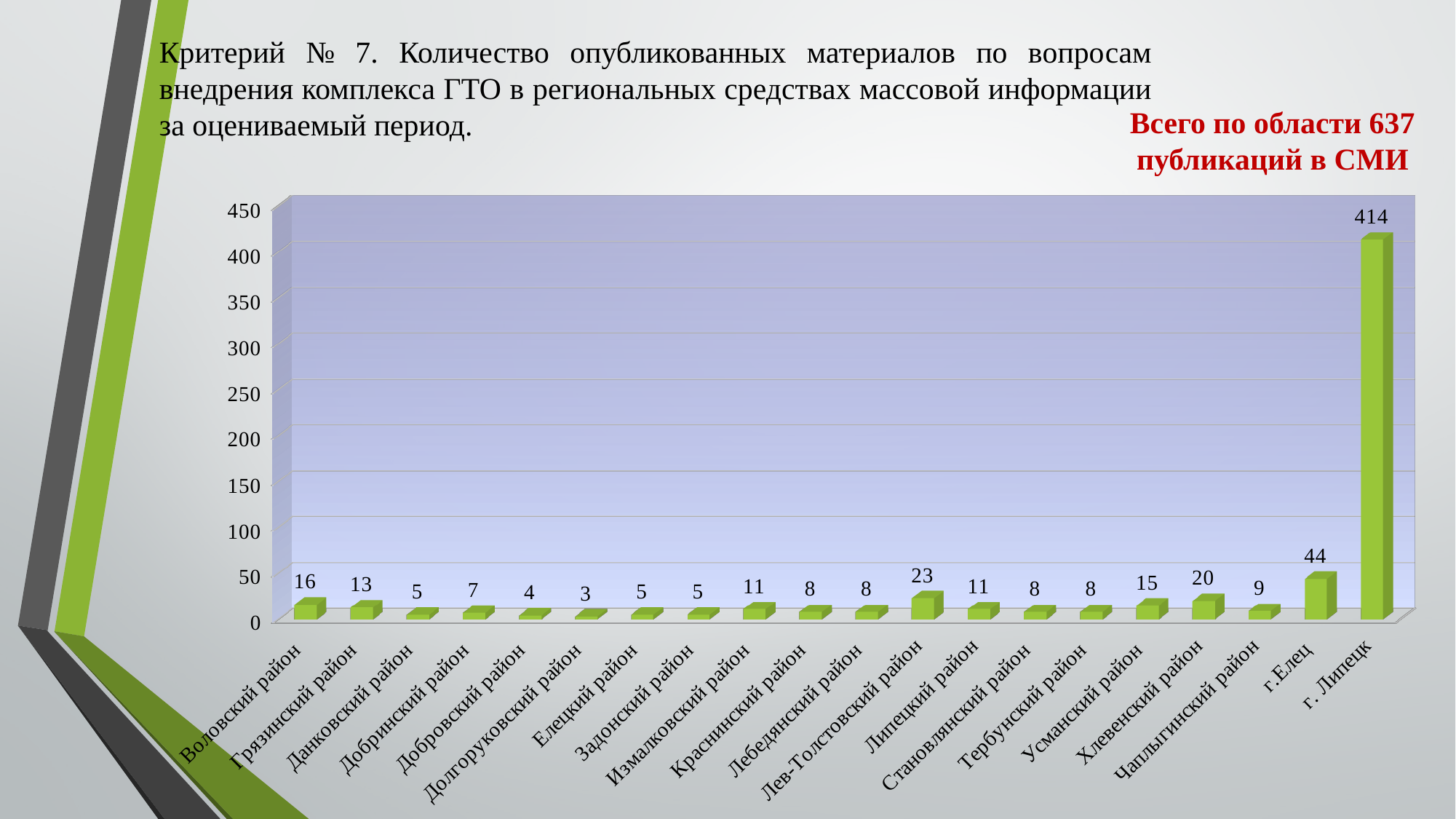

Критерий № 7. Количество опубликованных материалов по вопросам внедрения комплекса ГТО в региональных средствах массовой информации за оцениваемый период.
Всего по области 637 публикаций в СМИ

[unsupported chart]